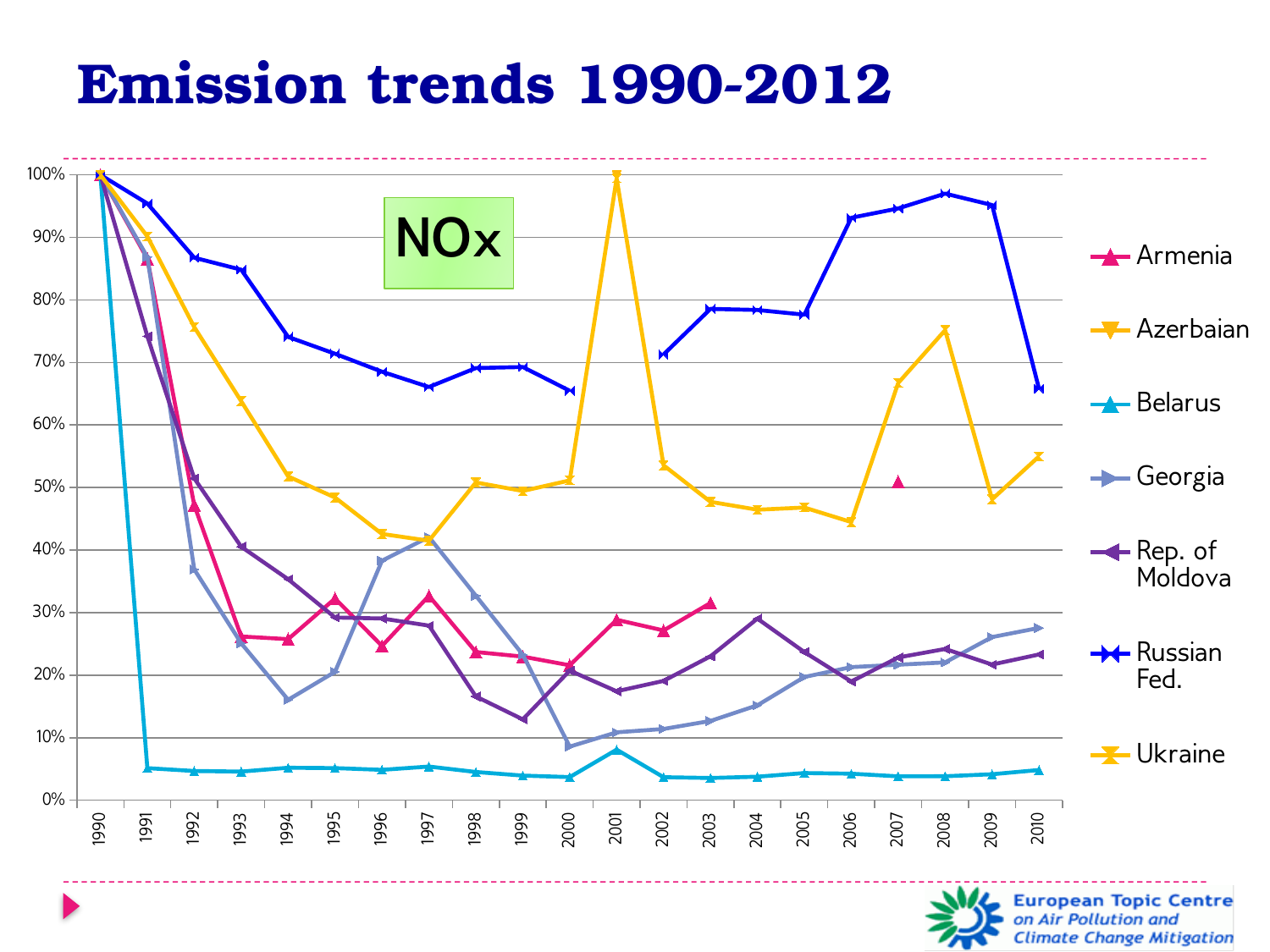

# Emission trends 1990-2012

### Chart: NOx

| Category | Bosnia & Herzegovina | Armenia | Azerbaian | Belarus | Georgia | Rep. of Moldova | Russian Fed. | Ukraine |
|---|---|---|---|---|---|---|---|---|
| 1990 | None | 1.0 | None | 1.0 | 1.0 | 1.0 | 1.0 | 1.0 |
| 1991 | None | 0.8658008658008658 | None | 0.05134419376774226 | 0.8687258687258688 | 0.7419305491815817 | 0.9541666666666667 | 0.9015496809480401 |
| 1992 | None | 0.47186147186147187 | None | 0.046799845181233694 | 0.3691119691119691 | 0.514762123298149 | 0.8675 | 0.7566089334548769 |
| 1993 | None | 0.26190476190476186 | None | 0.045792813563652196 | 0.25096525096525096 | 0.4053847330579776 | 0.8483333333333334 | 0.6381039197812215 |
| 1994 | None | 0.25757575757575757 | None | 0.05200942062312822 | 0.16061776061776062 | 0.3533731069297843 | 0.7408333333333333 | 0.5177757520510483 |
| 1995 | None | 0.3225108225108225 | None | 0.05138600972605812 | 0.20540540540540542 | 0.2921829585436745 | 0.7138888888888889 | 0.4840474020054695 |
| 1996 | None | 0.24675324675324675 | None | 0.04859815403328699 | 0.383011583011583 | 0.2906532048340217 | 0.6852777777777778 | 0.42570647219690066 |
| 1997 | None | 0.3268398268398268 | None | 0.05387275155308866 | 0.42084942084942084 | 0.2791800520116261 | 0.6608333333333334 | 0.41494986326344574 |
| 1998 | None | 0.23701298701298698 | None | 0.045162068542989355 | 0.327027027027027 | 0.1659782774973229 | 0.6911111111111111 | 0.50820419325433 |
| 1999 | None | 0.22965367965367964 | None | 0.03941976644680484 | 0.23274131274131274 | 0.12934067615113967 | 0.6927777777777778 | 0.49453053783044665 |
| 2000 | None | 0.2158008658008658 | None | 0.03702001451618731 | 0.0858069498069498 | 0.20726633012085052 | 0.6547222222222222 | 0.511485870556062 |
| 2001 | None | 0.2885497835497835 | 1.0 | 0.08089160211480464 | 0.10858687258687258 | 0.174246596297996 | None | 0.99436645396536 |
| 2002 | None | 0.27145021645021644 | None | 0.03690764340513204 | 0.114 | 0.19085972158482484 | 0.7127777777777777 | 0.535565797874454 |
| 2003 | None | 0.31536796536796535 | None | 0.035568748640380676 | 0.12684169884169882 | 0.23015909438580387 | 0.7856944444444445 | 0.47709960874772284 |
| 2004 | None | None | None | 0.03768138303036876 | 0.15178378378378377 | 0.290400795471929 | 0.7838888888888889 | 0.464464904284412 |
| 2005 | None | None | None | 0.043505025789776795 | 0.19704247104247105 | 0.23693590331956554 | 0.7763888888888889 | 0.4680265343172288 |
| 2006 | None | None | None | 0.04245351752529493 | 0.21290347490347492 | 0.18979654275661617 | 0.9313611111111111 | 0.44478553691886963 |
| 2007 | None | 0.5094014504652445 | None | 0.03823059805988525 | 0.21670579150579153 | 0.22829279486002754 | 0.94625 | 0.6671903683226983 |
| 2008 | None | None | None | 0.03838367597264155 | 0.2203930501930502 | 0.2419229004130335 | 0.97 | 0.7516262900711029 |
| 2009 | None | None | None | 0.04161380553196965 | 0.26090115830115834 | 0.21697261740859722 | 0.9517277777777777 | 0.4812361759343664 |
| 2010 | None | None | None | 0.0483635354211837 | 0.2754903474903475 | 0.23307327520269236 | 0.6580555555555555 | 0.5498323336371942 |